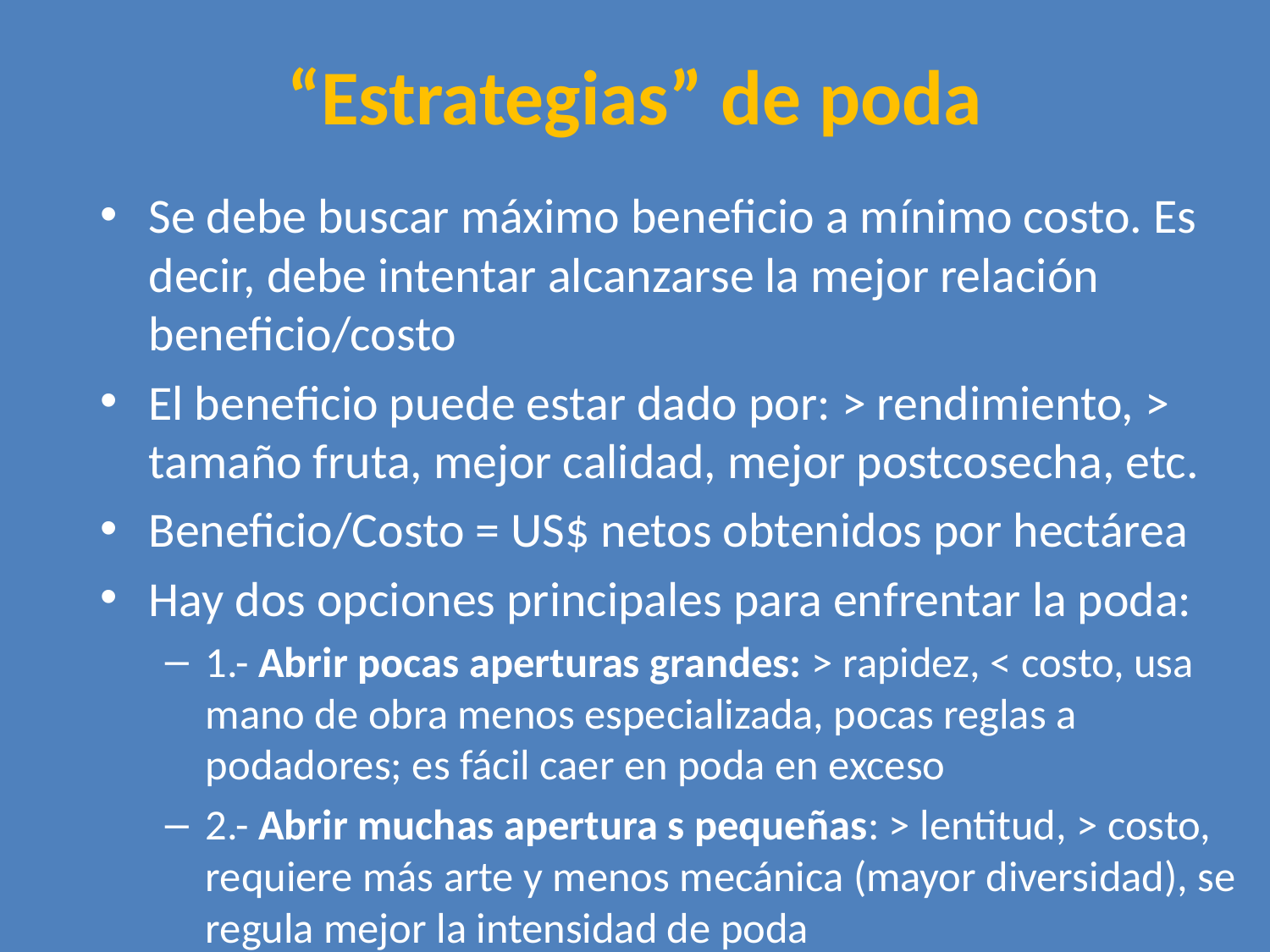

# “Estrategias” de poda
Se debe buscar máximo beneficio a mínimo costo. Es decir, debe intentar alcanzarse la mejor relación beneficio/costo
El beneficio puede estar dado por: > rendimiento, > tamaño fruta, mejor calidad, mejor postcosecha, etc.
Beneficio/Costo = US$ netos obtenidos por hectárea
Hay dos opciones principales para enfrentar la poda:
1.- Abrir pocas aperturas grandes: > rapidez, < costo, usa mano de obra menos especializada, pocas reglas a podadores; es fácil caer en poda en exceso
2.- Abrir muchas apertura s pequeñas: > lentitud, > costo, requiere más arte y menos mecánica (mayor diversidad), se regula mejor la intensidad de poda